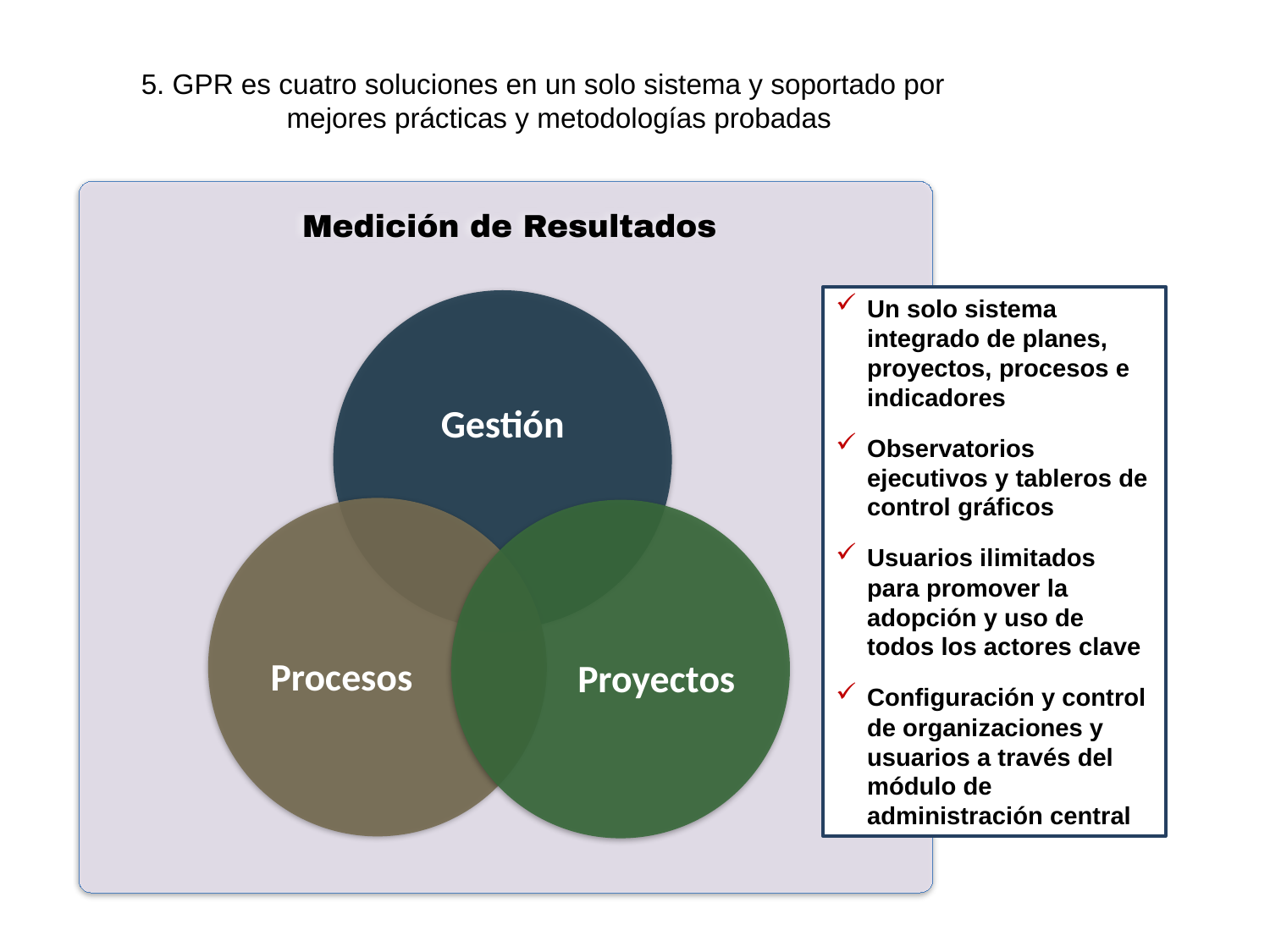

# 5. GPR es cuatro soluciones en un solo sistema y soportado por mejores prácticas y metodologías probadas

Medición de Resultados

Un solo sistema integrado de planes, proyectos, procesos e indicadores
Observatorios ejecutivos y tableros de control gráficos
Usuarios ilimitados para promover la adopción y uso de todos los actores clave
Configuración y control de organizaciones y usuarios a través del módulo de administración central

Gestión

Procesos

Proyectos